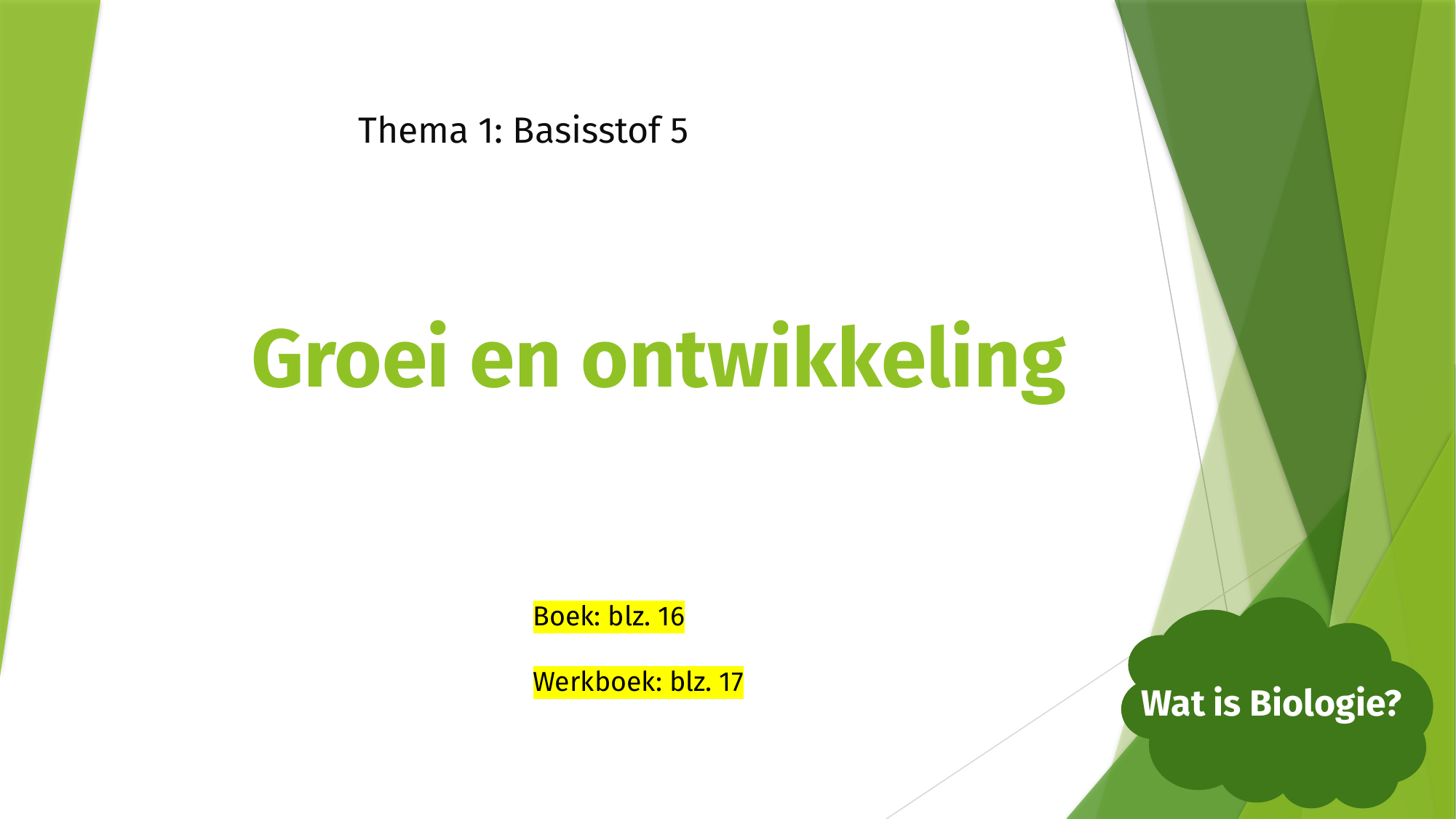

Thema 1: Basisstof 5
# Groei en ontwikkeling
Boek: blz. 16
Werkboek: blz. 17

Wat is Biologie?